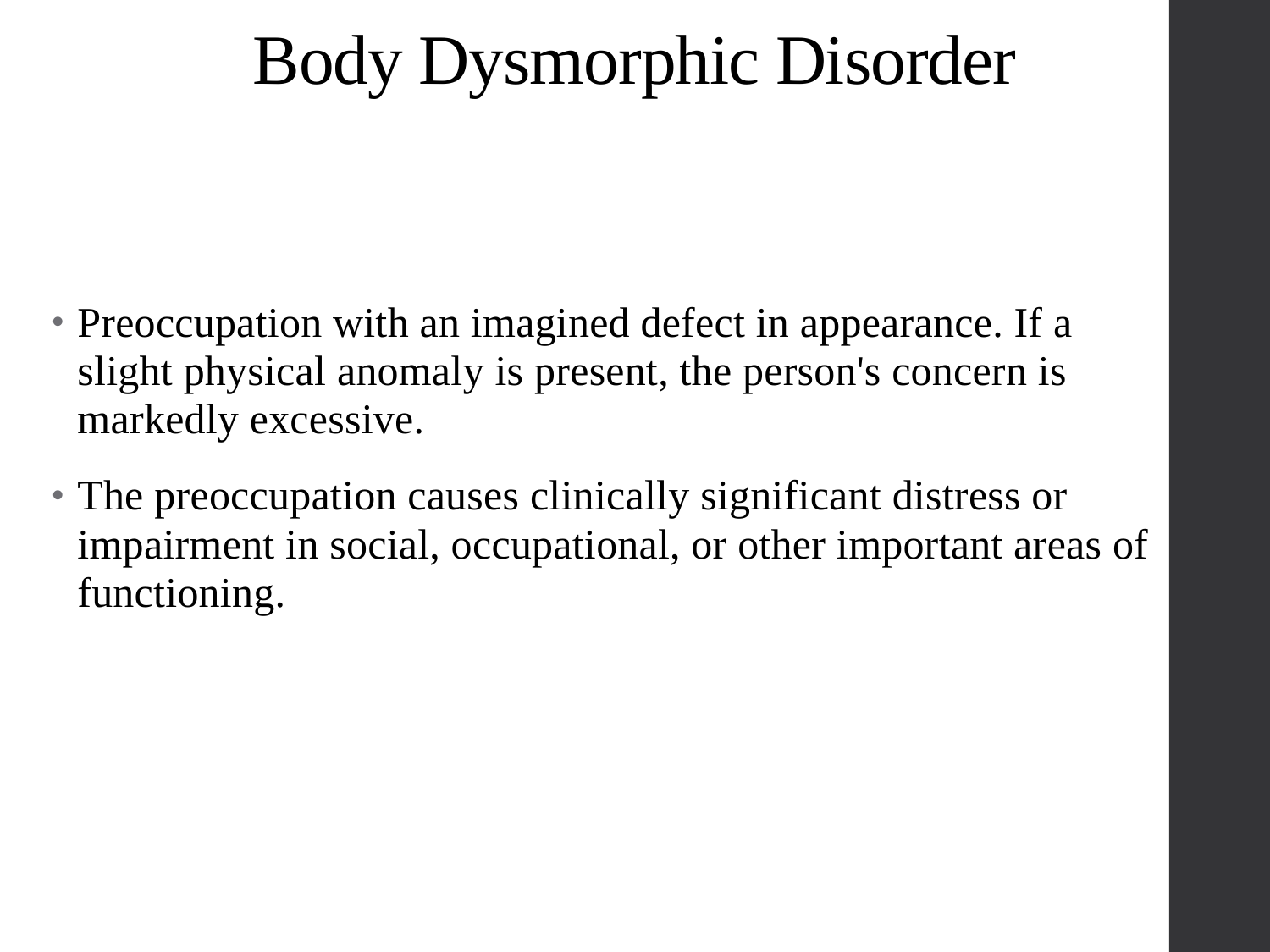

# Body Dysmorphic Disorder
Preoccupation with an imagined defect in appearance. If a slight physical anomaly is present, the person's concern is markedly excessive.
The preoccupation causes clinically significant distress or impairment in social, occupational, or other important areas of functioning.